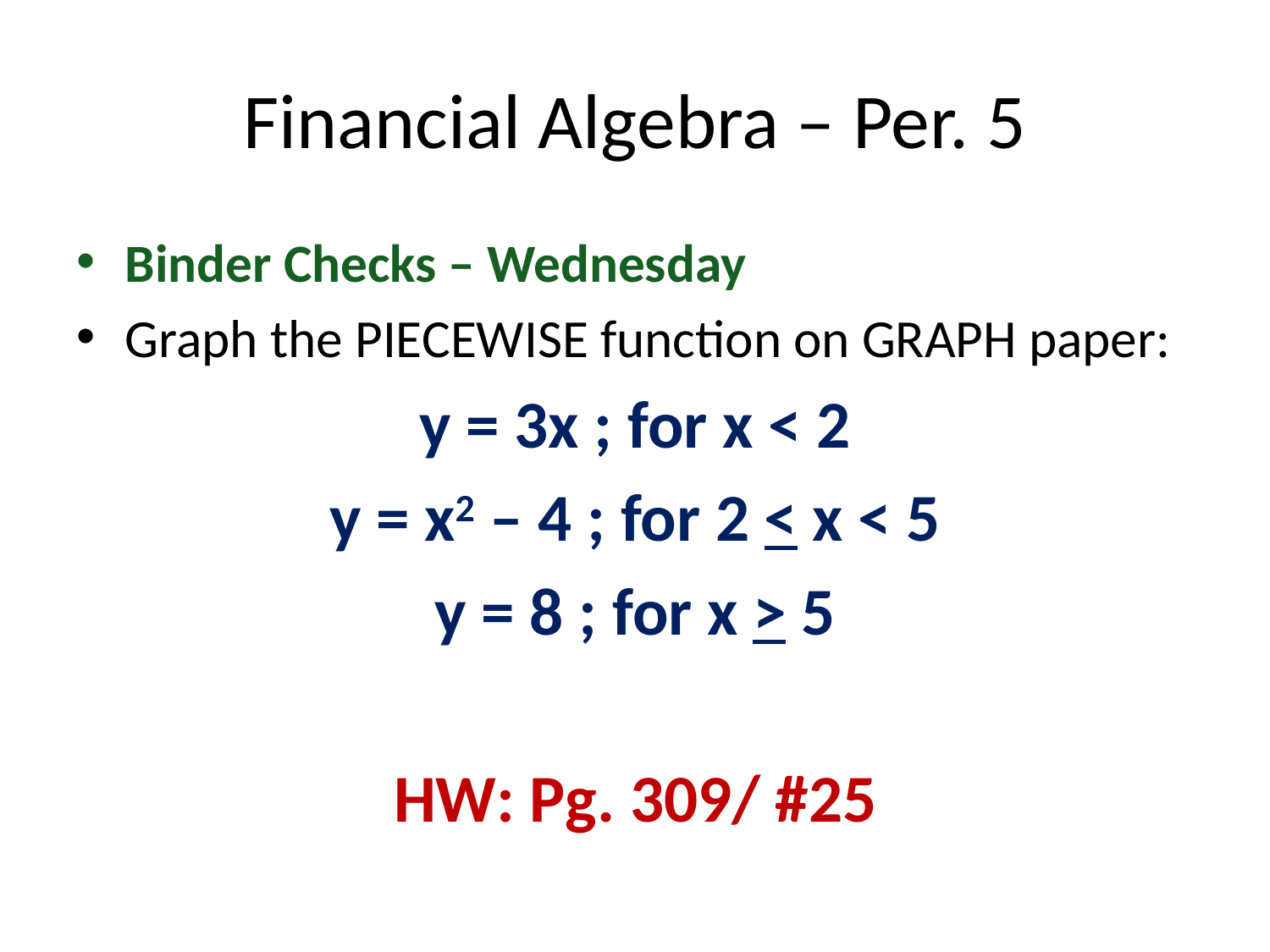

# Financial Algebra – Per. 5
Binder Checks – Wednesday
Graph the PIECEWISE function on GRAPH paper:
y = 3x ; for x < 2
y = x2 – 4 ; for 2 < x < 5
y = 8 ; for x > 5

HW: Pg. 309/ #25